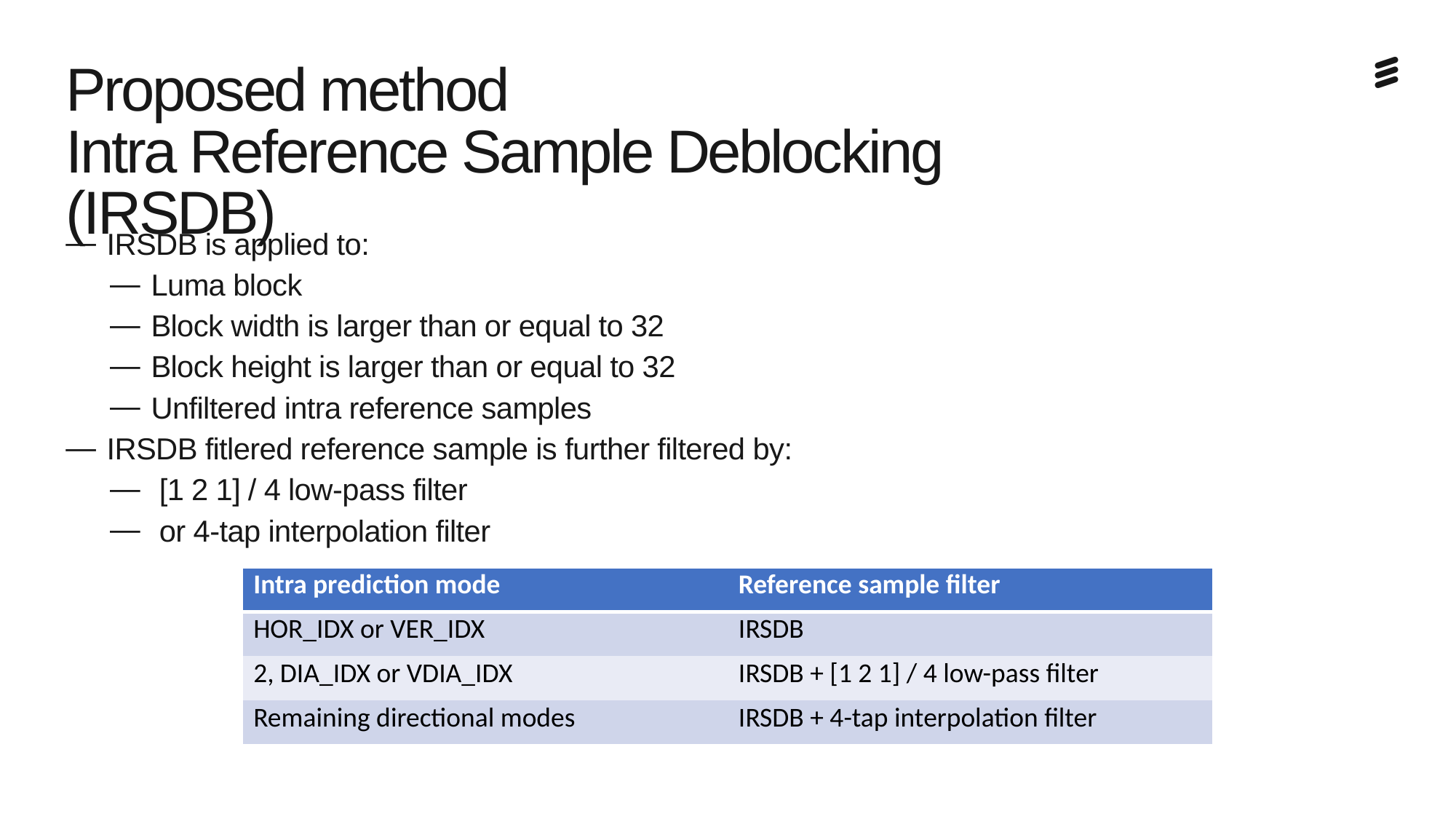

# Proposed method Intra Reference Sample Deblocking (IRSDB)
IRSDB is applied to:
Luma block
Block width is larger than or equal to 32
Block height is larger than or equal to 32
Unfiltered intra reference samples
IRSDB fitlered reference sample is further filtered by:
 [1 2 1] / 4 low-pass filter
 or 4-tap interpolation filter
| Intra prediction mode | Reference sample filter |
| --- | --- |
| HOR\_IDX or VER\_IDX | IRSDB |
| 2, DIA\_IDX or VDIA\_IDX | IRSDB + [1 2 1] / 4 low-pass filter |
| Remaining directional modes | IRSDB + 4-tap interpolation filter |